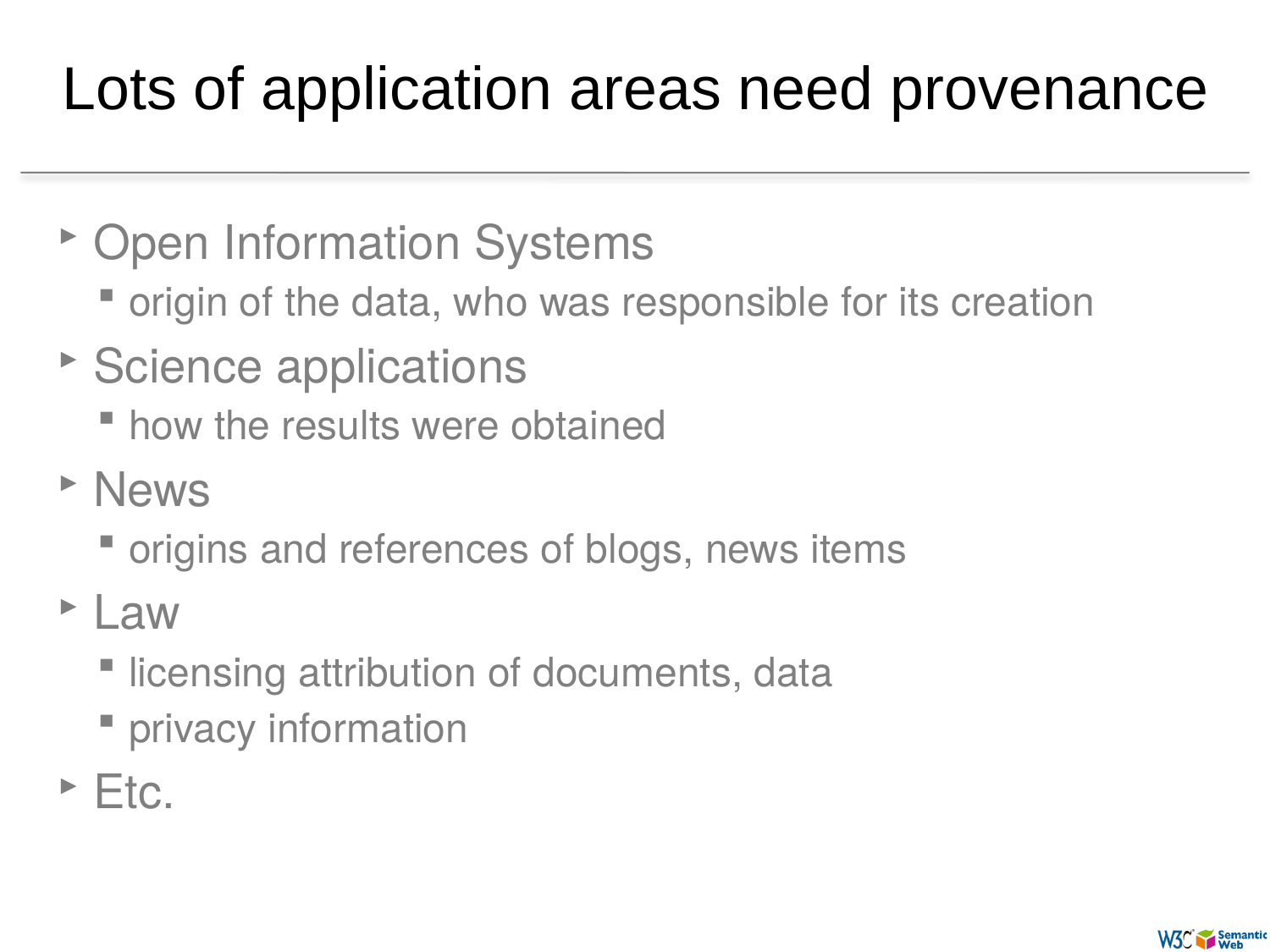

# Lots of application areas need provenance
Open Information Systems
origin of the data, who was responsible for its creation
Science applications
how the results were obtained
News
origins and references of blogs, news items
Law
licensing attribution of documents, data
privacy information
Etc.